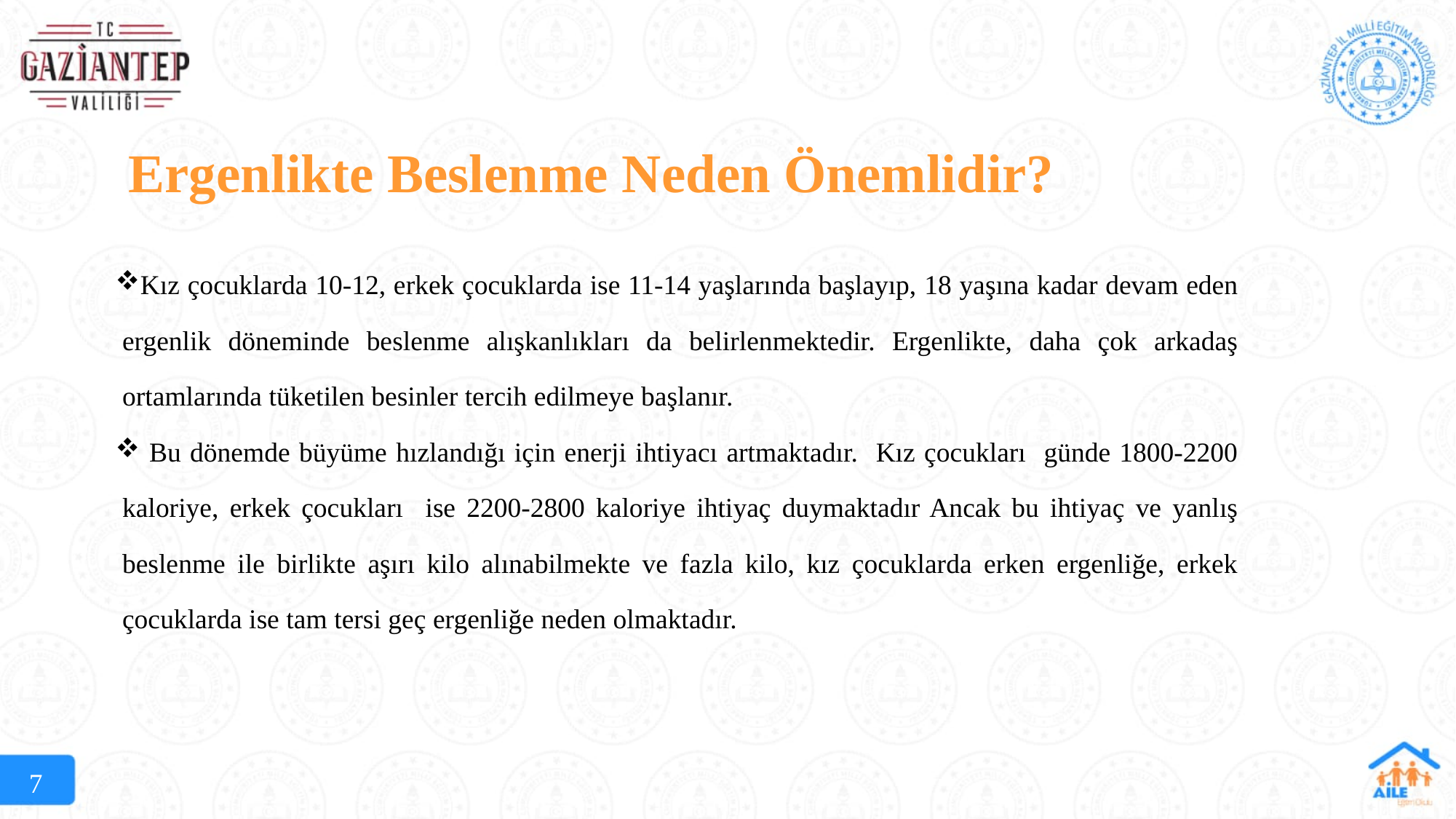

Ergenlikte Beslenme Neden Önemlidir?
Kız çocuklarda 10-12, erkek çocuklarda ise 11-14 yaşlarında başlayıp, 18 yaşına kadar devam eden ergenlik döneminde beslenme alışkanlıkları da belirlenmektedir. Ergenlikte, daha çok arkadaş ortamlarında tüketilen besinler tercih edilmeye başlanır.
 Bu dönemde büyüme hızlandığı için enerji ihtiyacı artmaktadır.  Kız çocukları  günde 1800-2200 kaloriye, erkek çocukları  ise 2200-2800 kaloriye ihtiyaç duymaktadır Ancak bu ihtiyaç ve yanlış beslenme ile birlikte aşırı kilo alınabilmekte ve fazla kilo, kız çocuklarda erken ergenliğe, erkek çocuklarda ise tam tersi geç ergenliğe neden olmaktadır.

7